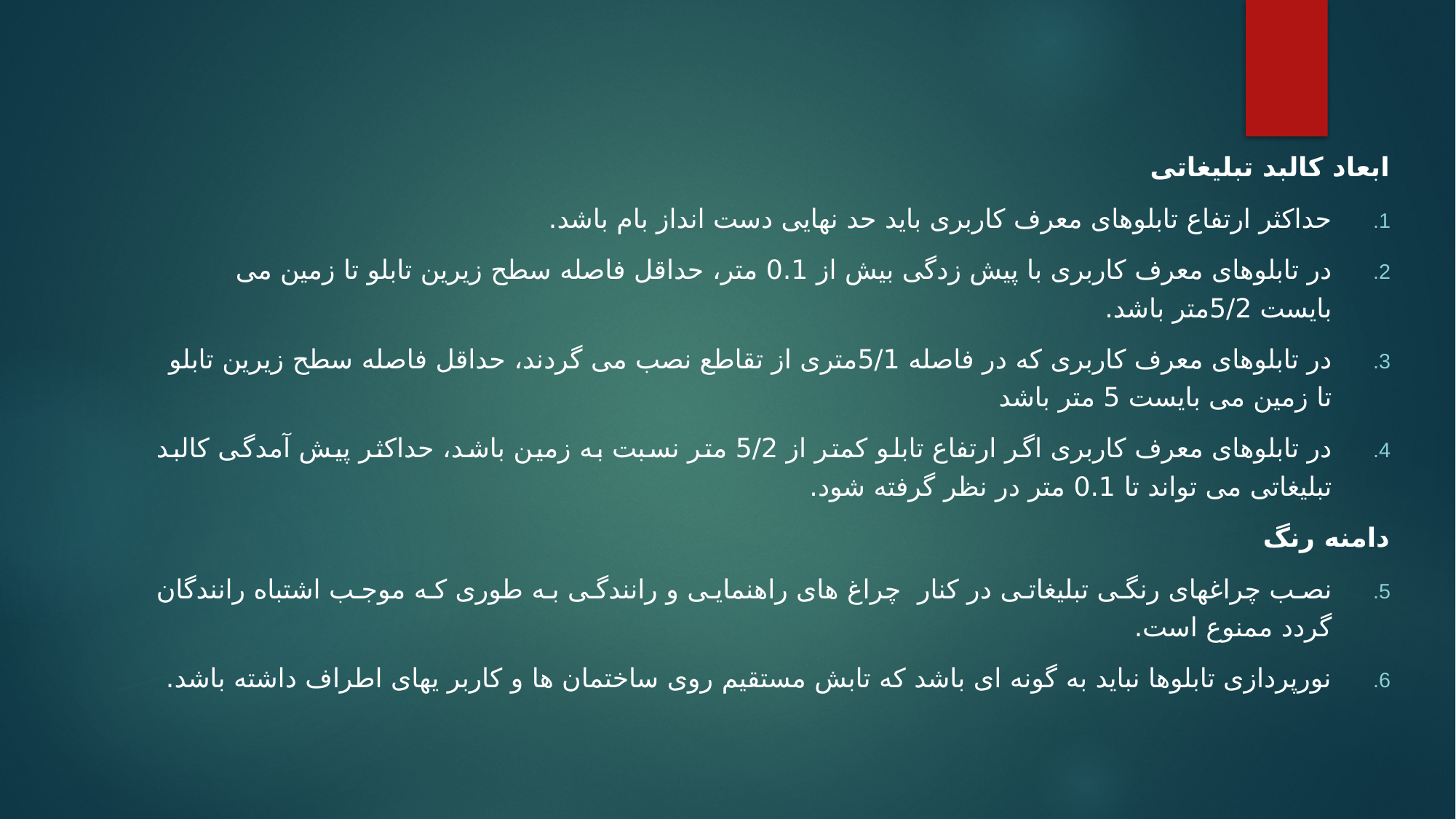

ابعاد کالبد تبلیغاتی
حداکثر ارتفاع تابلوهای معرف کاربری باید حد نهایی دست انداز بام باشد.
در تابلوهای معرف کاربری با پیش زدگی بیش از 0.1 متر، حداقل فاصله سطح زیرین تابلو تا زمین می بایست 5/2متر باشد.
در تابلوهای معرف کاربری که در فاصله 5/1متری از تقاطع نصب می گردند، حداقل فاصله سطح زیرین تابلو تا زمین می بایست 5 متر باشد
در تابلوهای معرف کاربری اگر ارتفاع تابلو کمتر از 5/2 متر نسبت به زمین باشد، حداکثر پیش آمدگی کالبد تبلیغاتی می تواند تا 0.1 متر در نظر گرفته شود.
دامنه رنگ
نصب چراغهای رنگی تبلیغاتی در کنار  چراغ های راهنمایی و رانندگی به طوری که موجب اشتباه رانندگان گردد ممنوع است.
نورپردازی تابلوها نباید به گونه ای باشد که تابش مستقیم روی ساختمان ها و کاربر یهای اطراف داشته باشد.